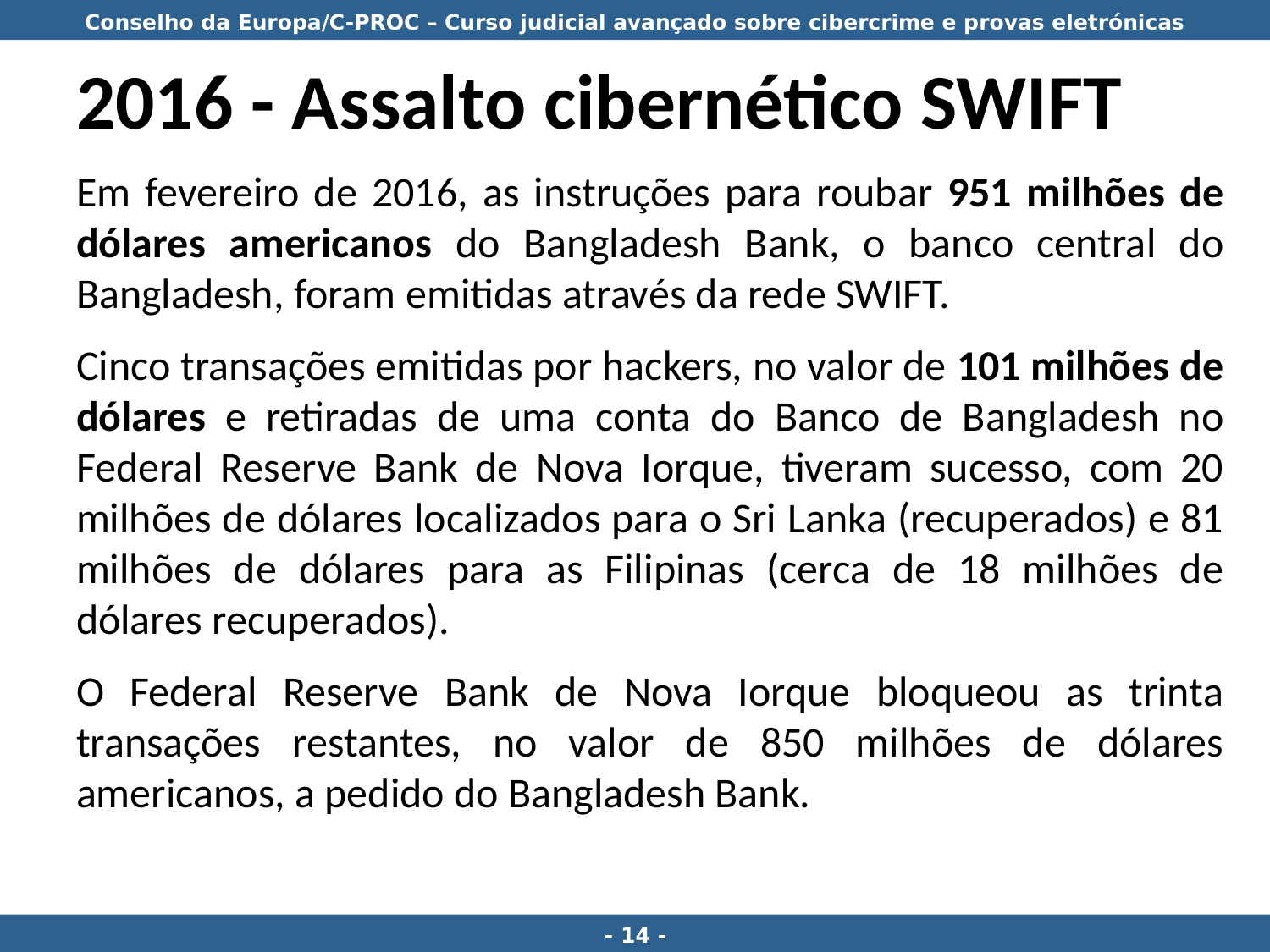

# 2016 - Assalto cibernético SWIFT
Em fevereiro de 2016, as instruções para roubar 951 milhões de dólares americanos do Bangladesh Bank, o banco central do Bangladesh, foram emitidas através da rede SWIFT.
Cinco transações emitidas por hackers, no valor de 101 milhões de dólares e retiradas de uma conta do Banco de Bangladesh no Federal Reserve Bank de Nova Iorque, tiveram sucesso, com 20 milhões de dólares localizados para o Sri Lanka (recuperados) e 81 milhões de dólares para as Filipinas (cerca de 18 milhões de dólares recuperados).
O Federal Reserve Bank de Nova Iorque bloqueou as trinta transações restantes, no valor de 850 milhões de dólares americanos, a pedido do Bangladesh Bank.